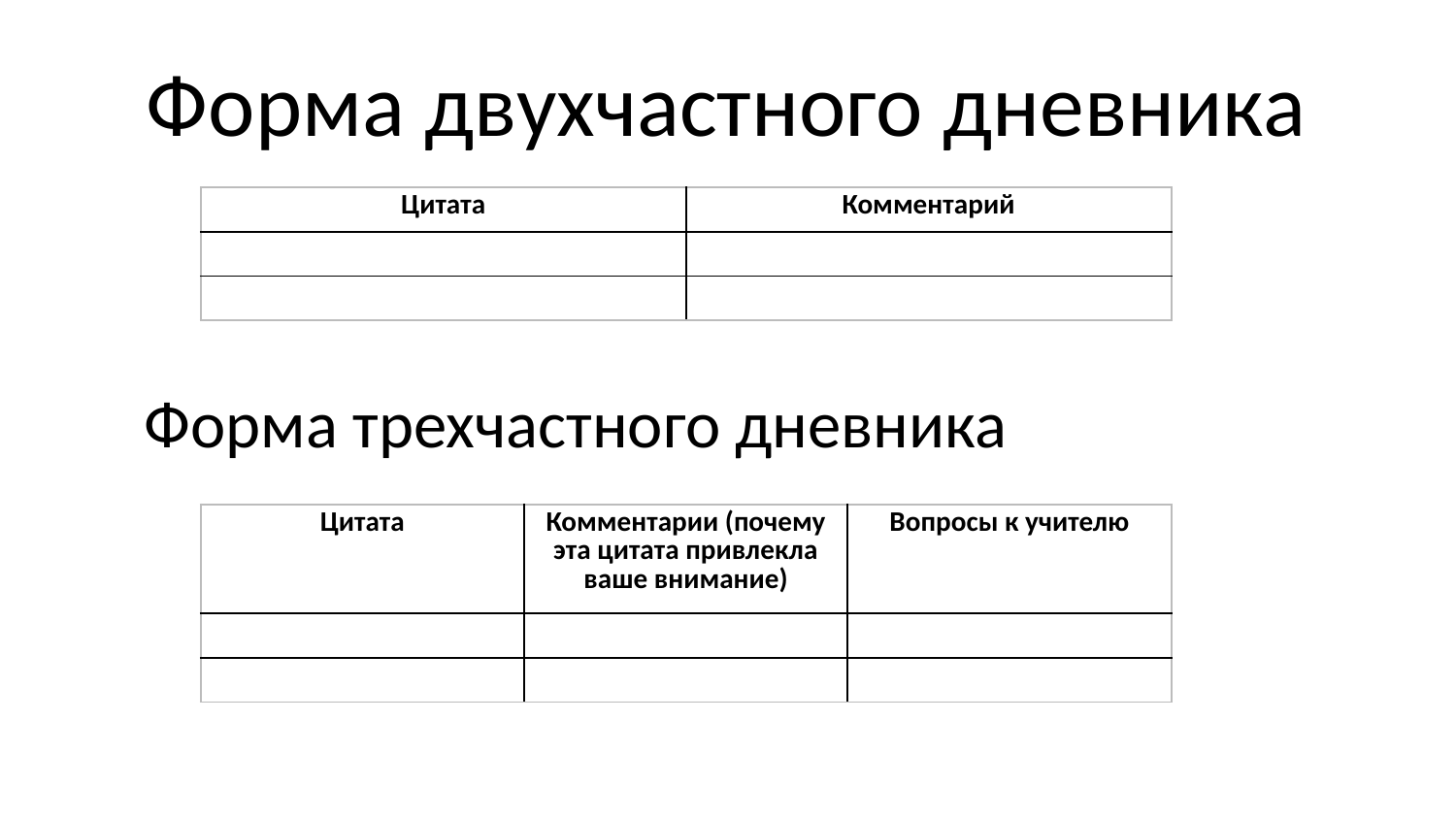

# Форма двухчастного дневника
| Цитата | Комментарий |
| --- | --- |
|  |  |
|  |  |
Форма трехчастного дневника
| Цитата | Комментарии (почему эта цитата привлекла ваше внимание) | Вопросы к учителю |
| --- | --- | --- |
|  |  |  |
|  |  |  |